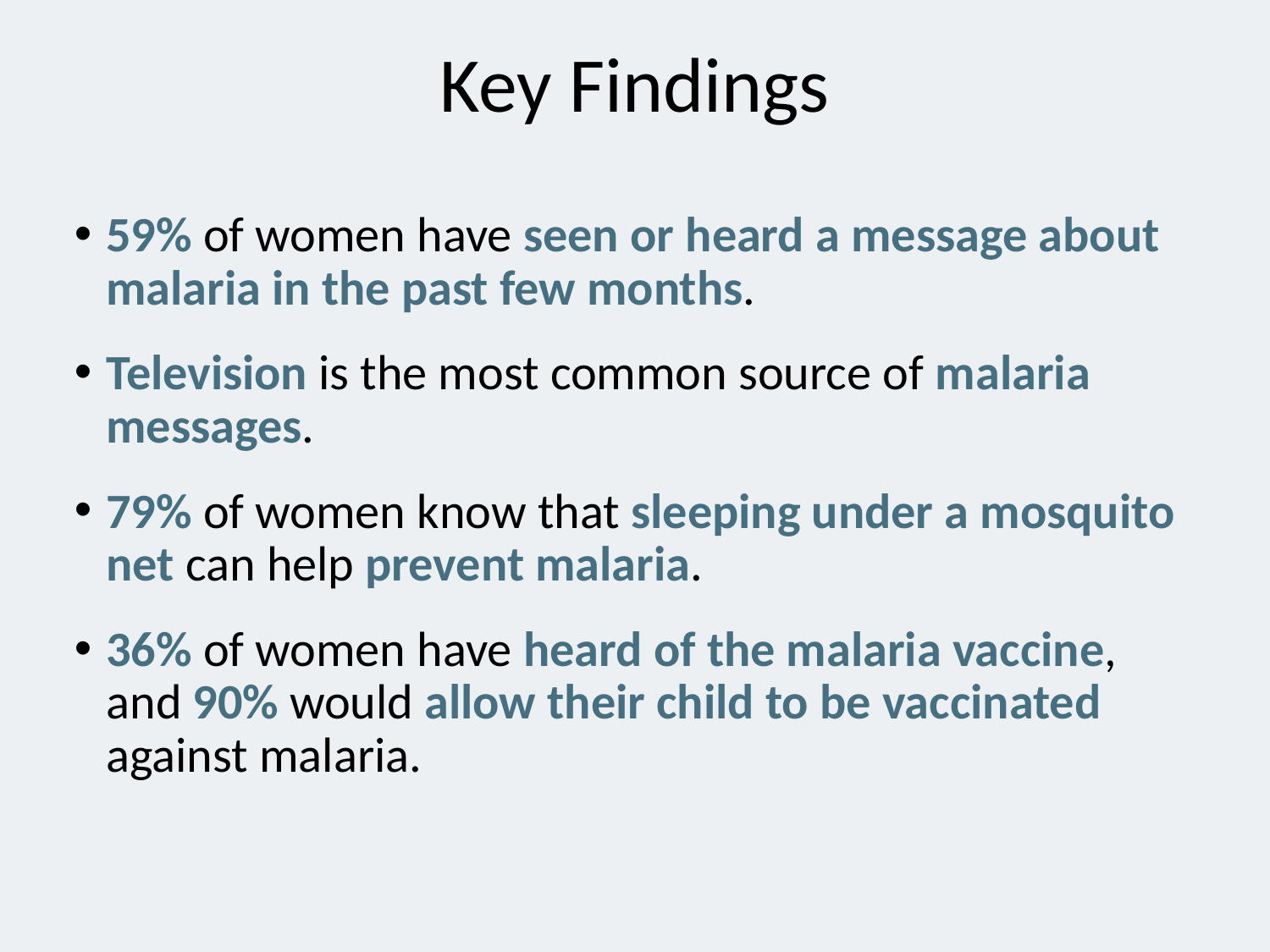

# Key Findings
59% of women have seen or heard a message about malaria in the past few months.
Television is the most common source of malaria messages.
79% of women know that sleeping under a mosquito net can help prevent malaria.
36% of women have heard of the malaria vaccine, and 90% would allow their child to be vaccinated against malaria.